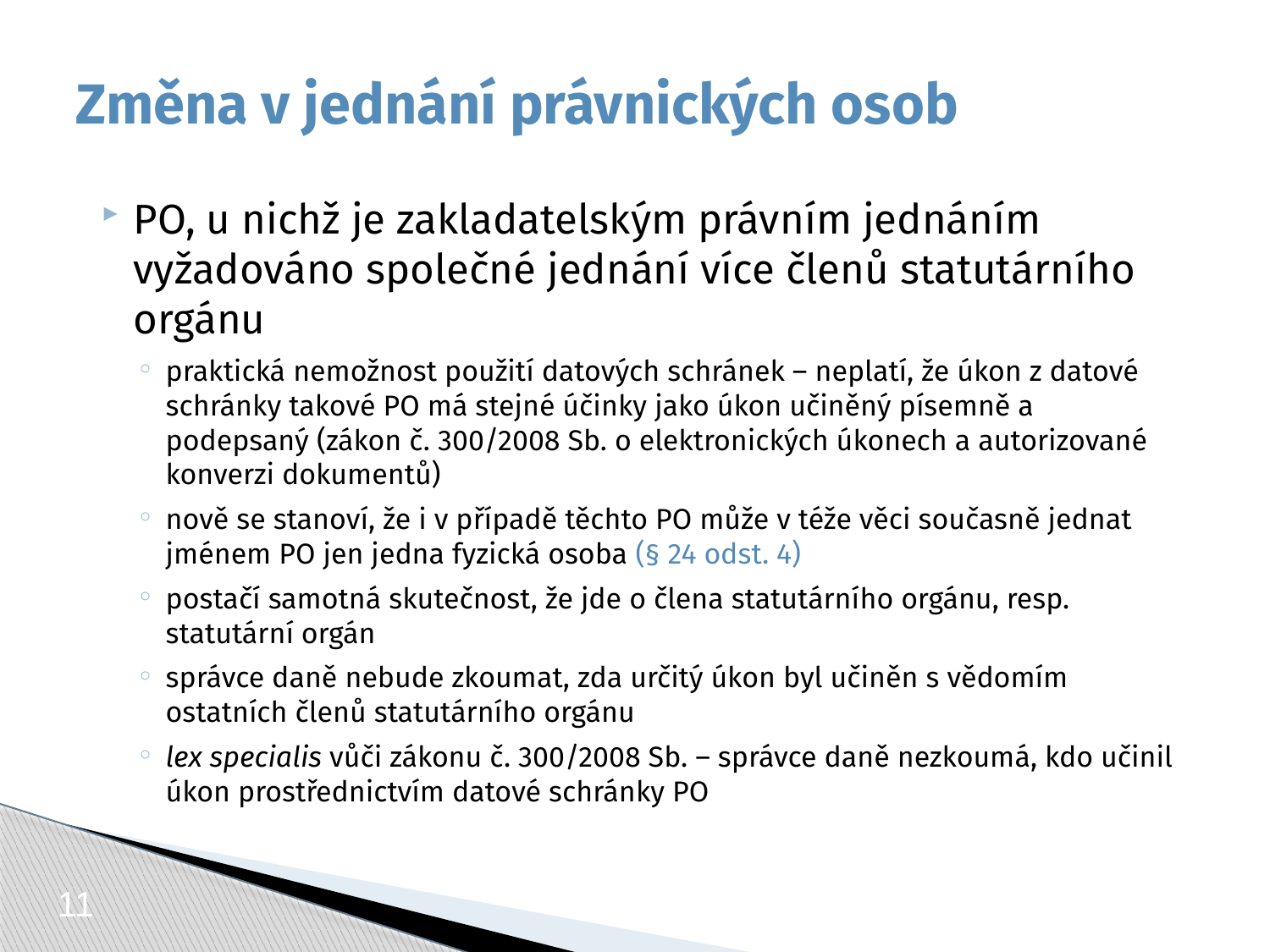

# Změna v jednání právnických osob
PO, u nichž je zakladatelským právním jednáním vyžadováno společné jednání více členů statutárního orgánu
praktická nemožnost použití datových schránek – neplatí, že úkon z datové schránky takové PO má stejné účinky jako úkon učiněný písemně a podepsaný (zákon č. 300/2008 Sb. o elektronických úkonech a autorizované konverzi dokumentů)
nově se stanoví, že i v případě těchto PO může v téže věci současně jednat jménem PO jen jedna fyzická osoba (§ 24 odst. 4)
postačí samotná skutečnost, že jde o člena statutárního orgánu, resp. statutární orgán
správce daně nebude zkoumat, zda určitý úkon byl učiněn s vědomím ostatních členů statutárního orgánu
lex specialis vůči zákonu č. 300/2008 Sb. – správce daně nezkoumá, kdo učinil úkon prostřednictvím datové schránky PO
11